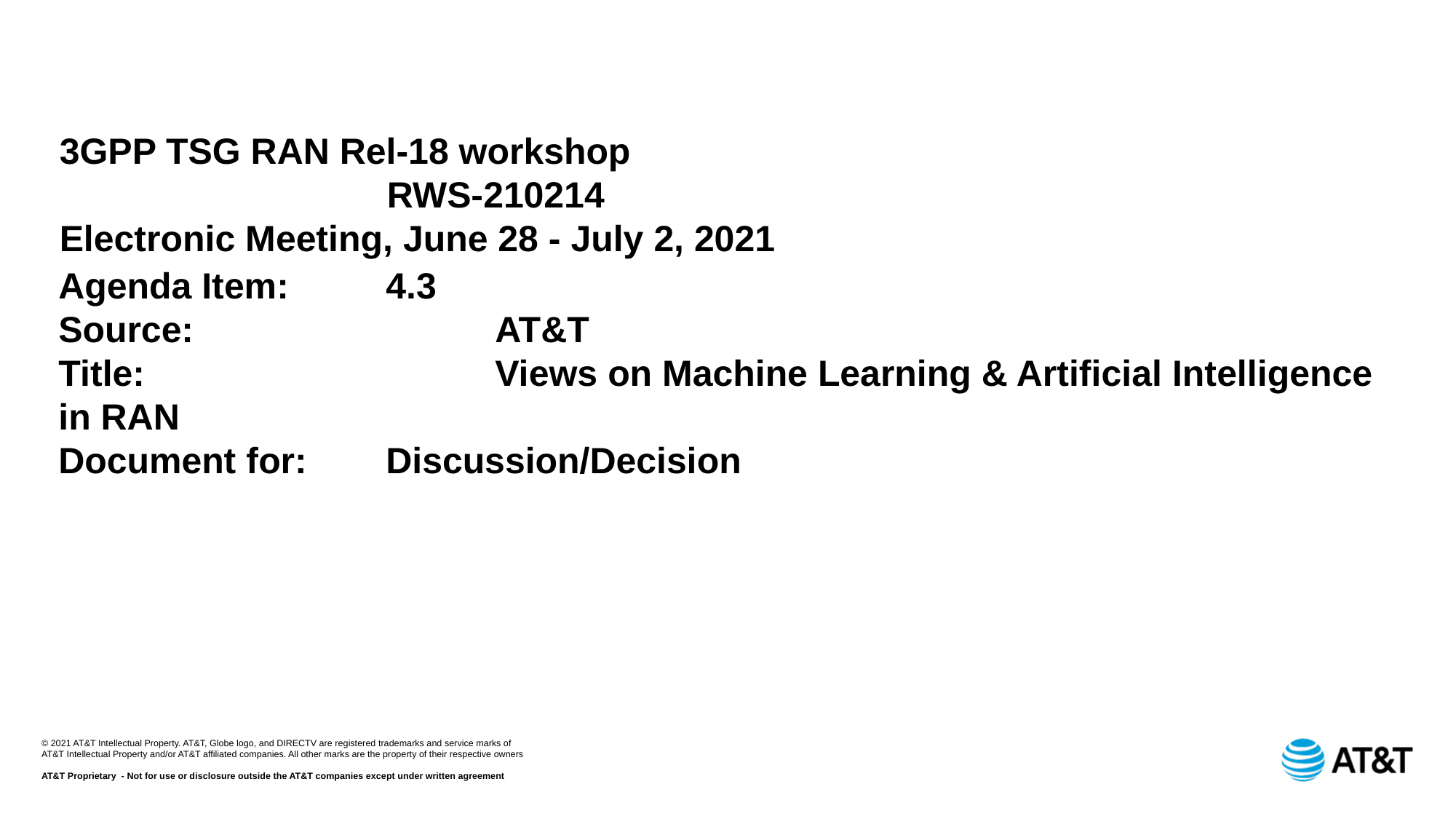

3GPP TSG RAN Rel-18 workshop										RWS-210214
Electronic Meeting, June 28 - July 2, 2021
# Agenda Item: 	4.3 Source: 			AT&T Title: 				Views on Machine Learning & Artificial Intelligence in RAN Document for: 	Discussion/Decision